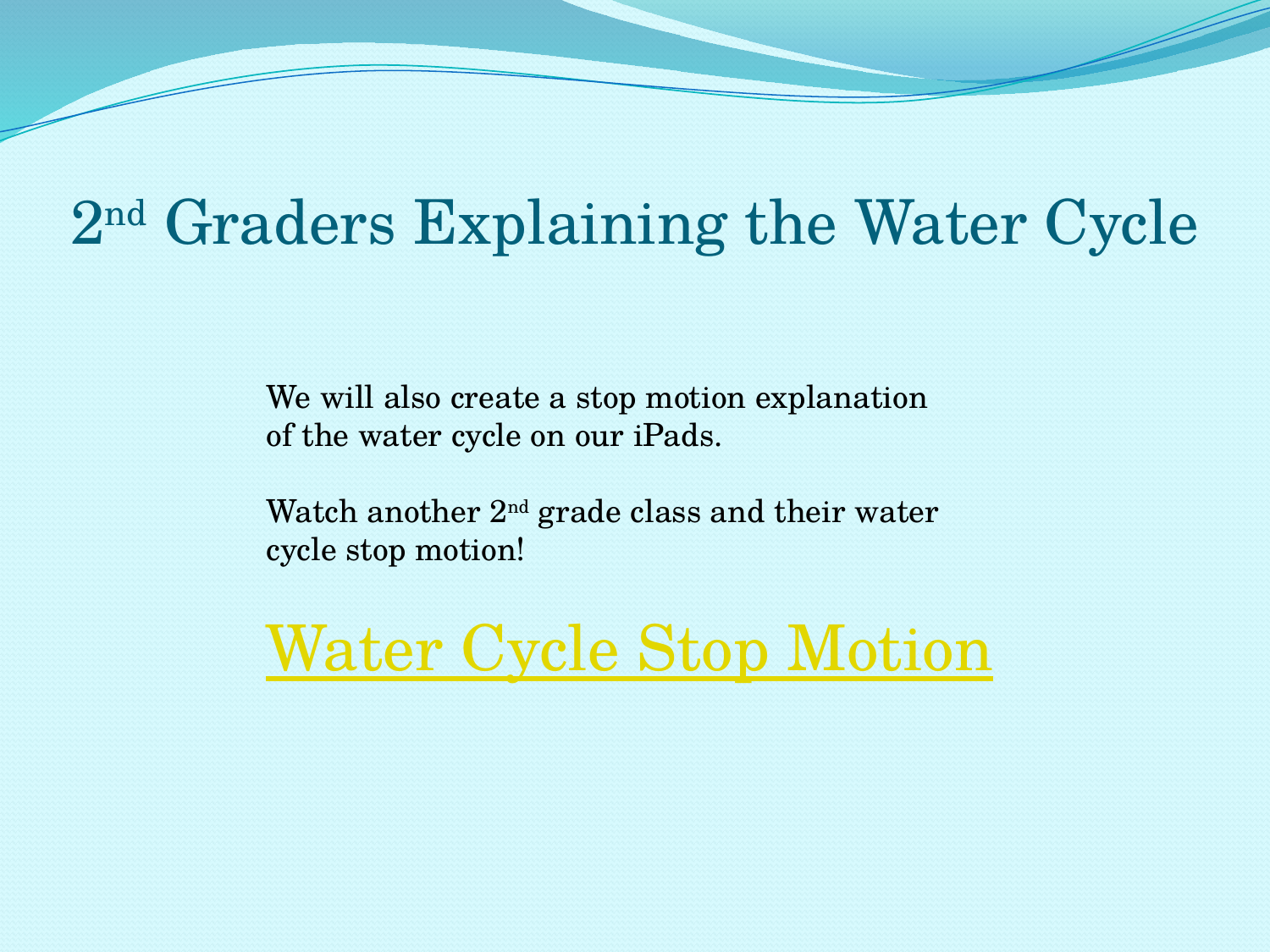

# 2nd Graders Explaining the Water Cycle
We will also create a stop motion explanation of the water cycle on our iPads.

Watch another 2nd grade class and their water cycle stop motion!

Water Cycle Stop Motion